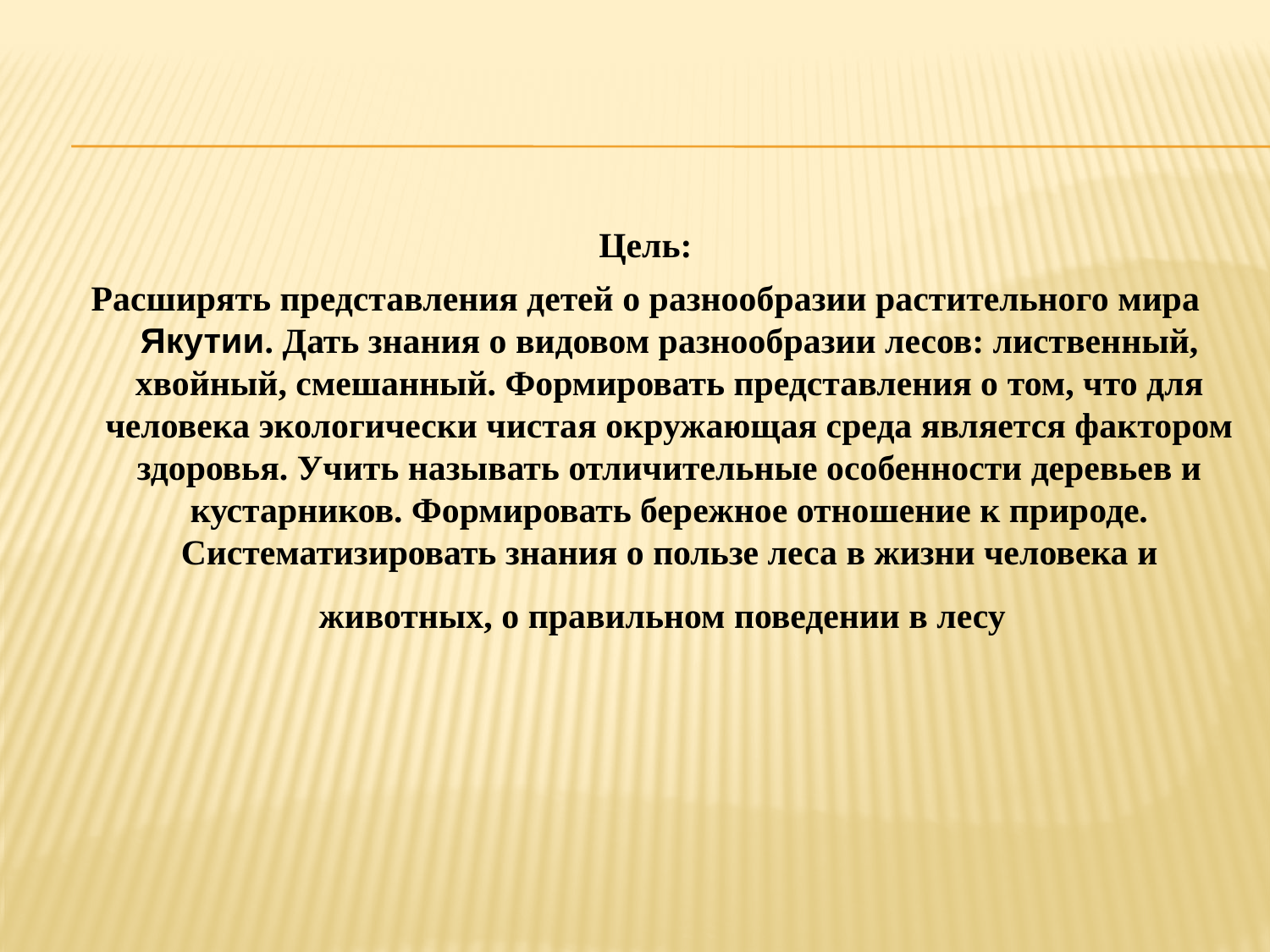

Цель:
Расширять представления детей о разнообразии растительного мира Якутии. Дать знания о видовом разнообразии лесов: лиственный, хвойный, смешанный. Формировать представления о том, что для человека экологически чистая окружающая среда является фактором здоровья. Учить называть отличительные особенности деревьев и кустарников. Формировать бережное отношение к природе. Систематизировать знания о пользе леса в жизни человека и животных, о правильном поведении в лесу